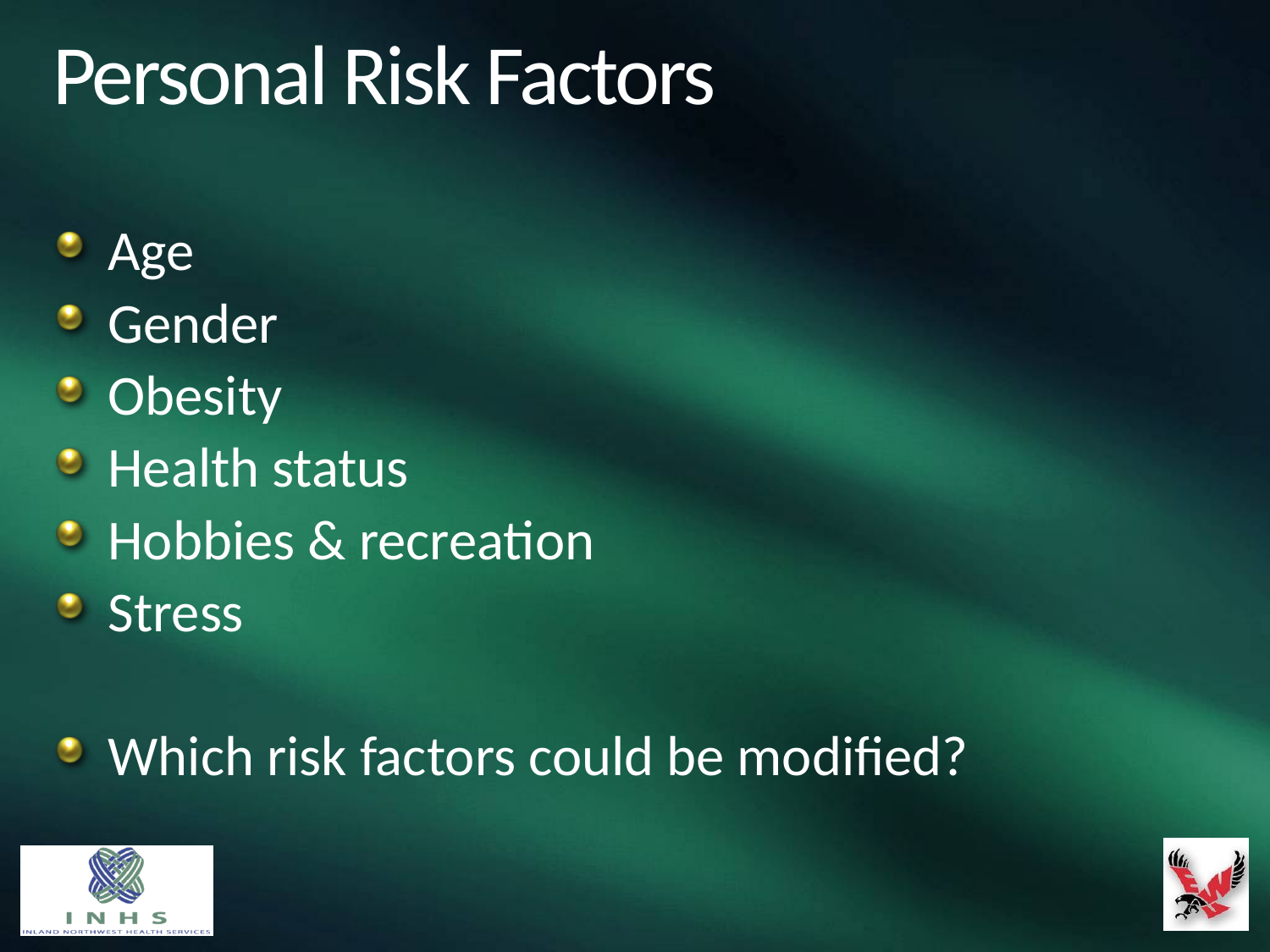

# Personal Risk Factors
Age
Gender
Obesity
Health status
Hobbies & recreation
Stress

Which risk factors could be modified?